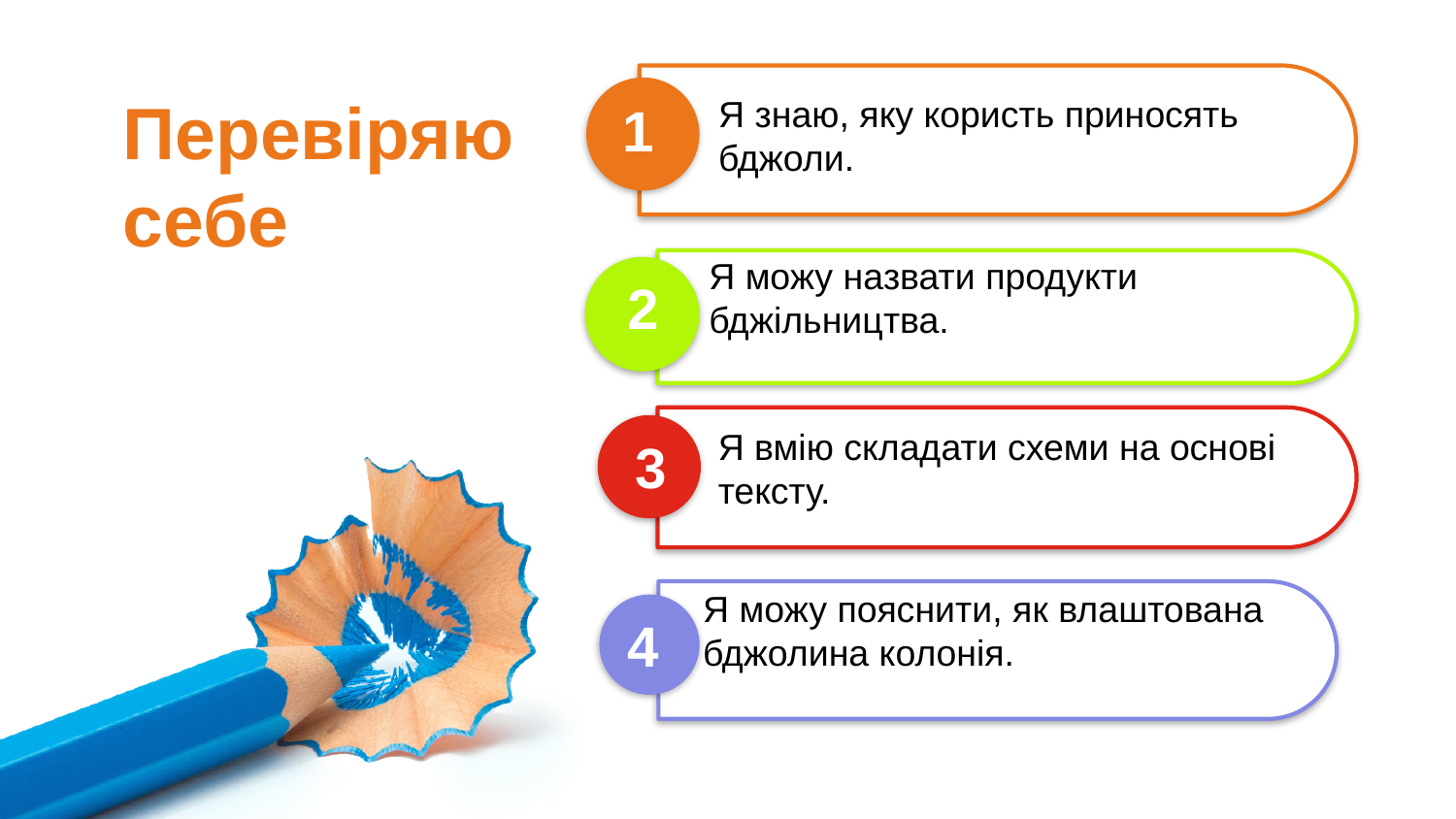

Перевіряю себе

Я знаю, яку користь приносять
бджоли.

1

Я можу назвати продукти
бджільництва.

2

Я вмію складати схеми на основі
тексту.

3
Я можу пояснити, як влаштована
бджолина колонія.

4